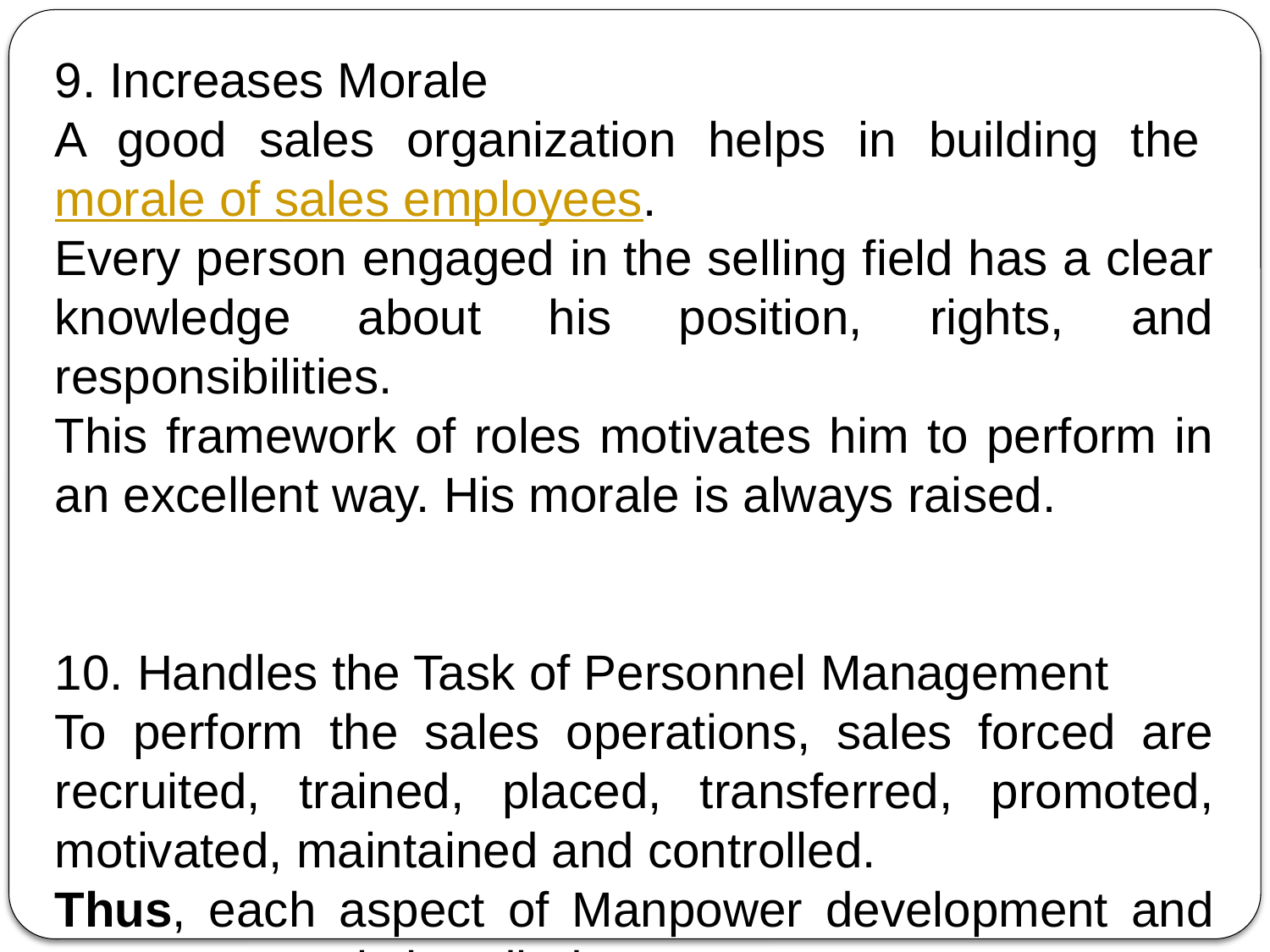

9. Increases Morale
A good sales organization helps in building the morale of sales employees.
Every person engaged in the selling field has a clear knowledge about his position, rights, and responsibilities.
This framework of roles motivates him to perform in an excellent way. His morale is always raised.

10. Handles the Task of Personnel Management
To perform the sales operations, sales forced are recruited, trained, placed, transferred, promoted, motivated, maintained and controlled.
Thus, each aspect of Manpower development and management is handled.